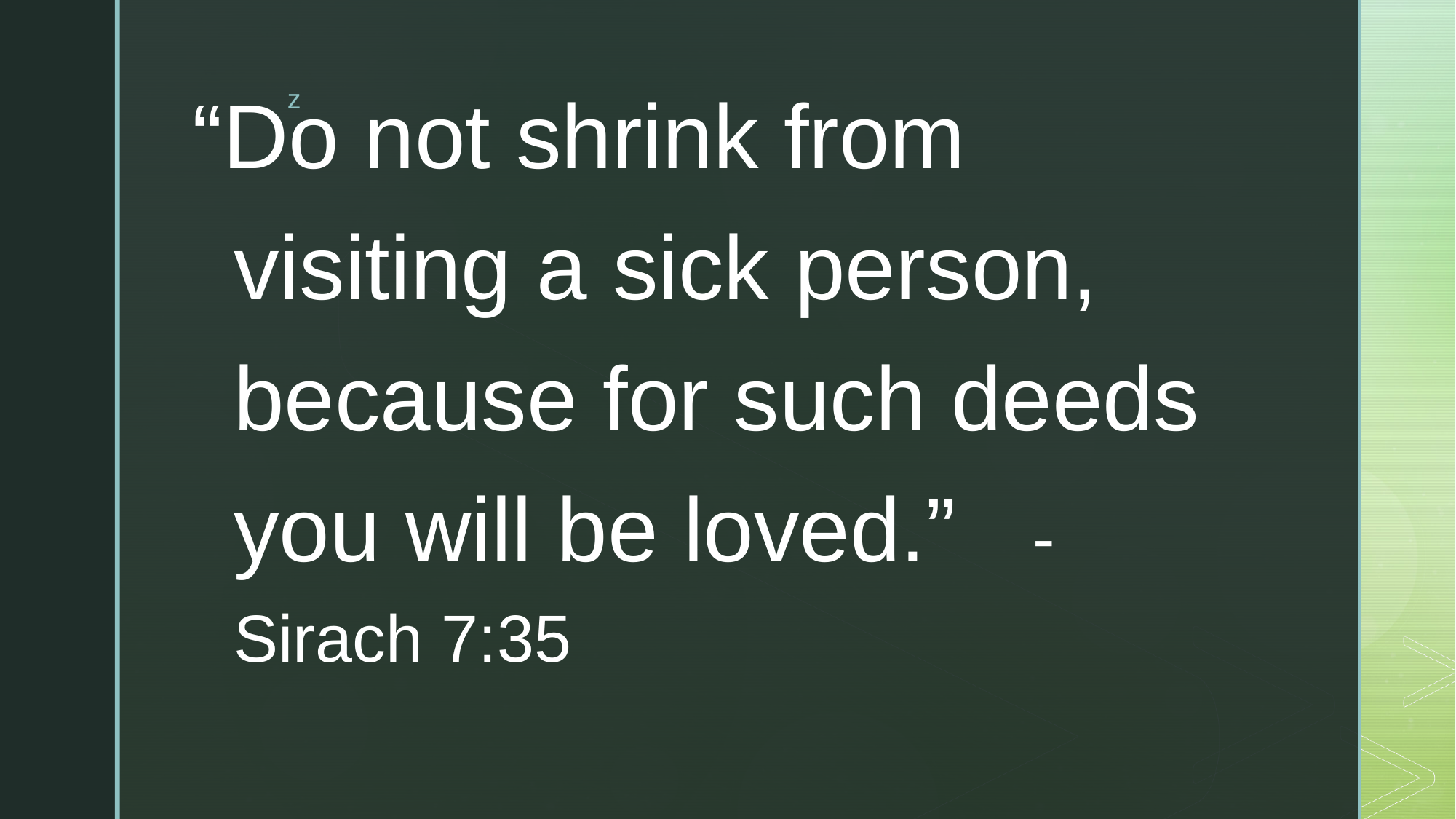

“Do not shrink from visiting a sick person, because for such deeds you will be loved.”   - Sirach 7:35